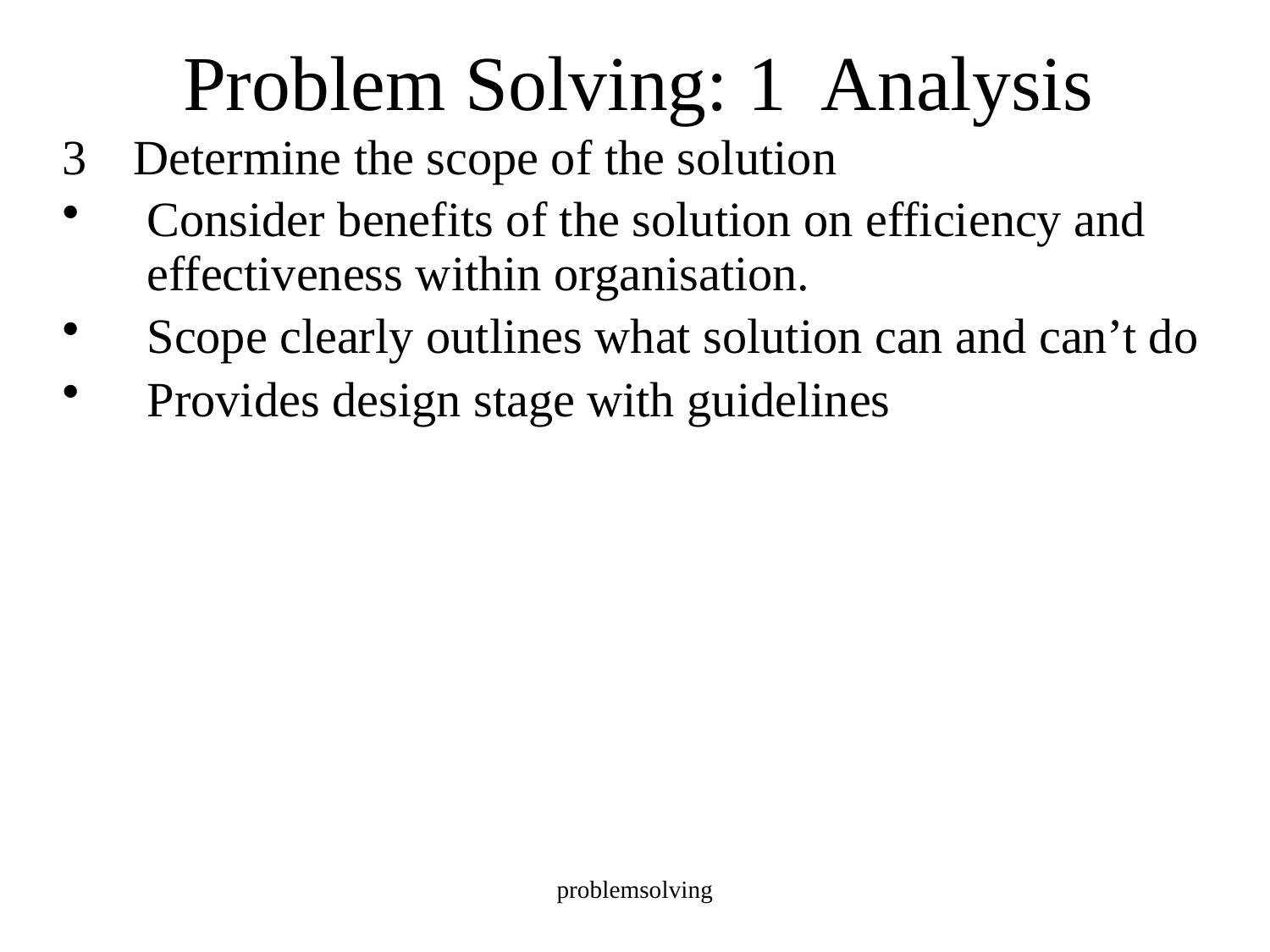

# Problem Solving: 1  Analysis
3	Determine the scope of the solution
Consider benefits of the solution on efficiency and effectiveness within organisation.
Scope clearly outlines what solution can and can’t do
Provides design stage with guidelines
problemsolving